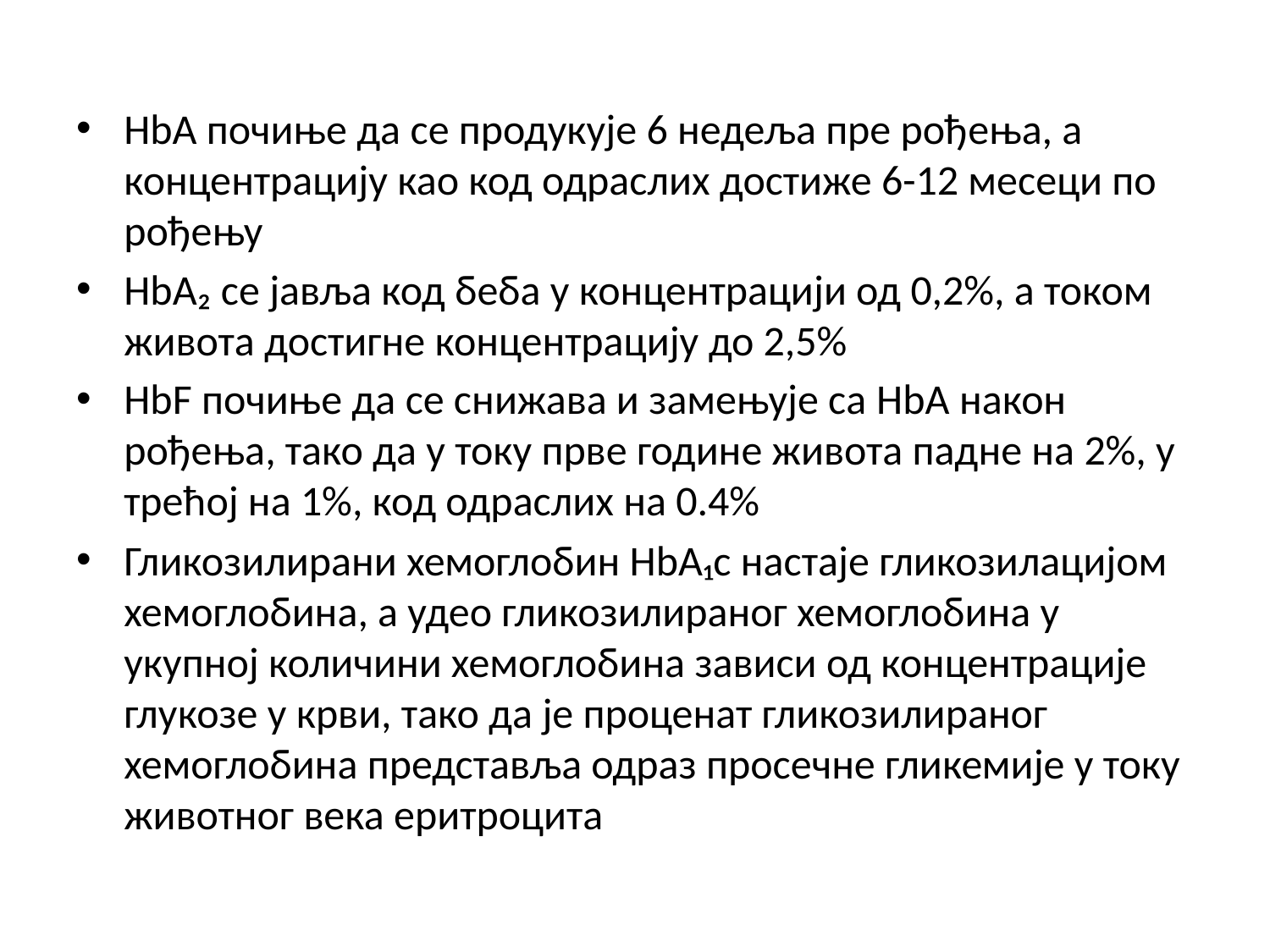

HbА почиње да се продукује 6 недеља пре рођења, а концентрацију као код одраслих достиже 6-12 месеци по рођењу
HbA₂ се јавља код беба у концентрацији од 0,2%, а током живота достигне концентрацију до 2,5%
HbF почиње да се снижава и замењује са HbA након рођења, тако да у току прве године живота падне на 2%, у трећој на 1%, код одраслих на 0.4%
Гликозилирани хемоглобин HbA₁с настаје гликозилацијом хемоглобина, а удео гликозилираног хемоглобина у укупној количини хемоглобина зависи од концентрације глукозе у крви, тако да је проценат гликозилираног хемоглобина представља одраз просечне гликемије у току животног века еритроцита